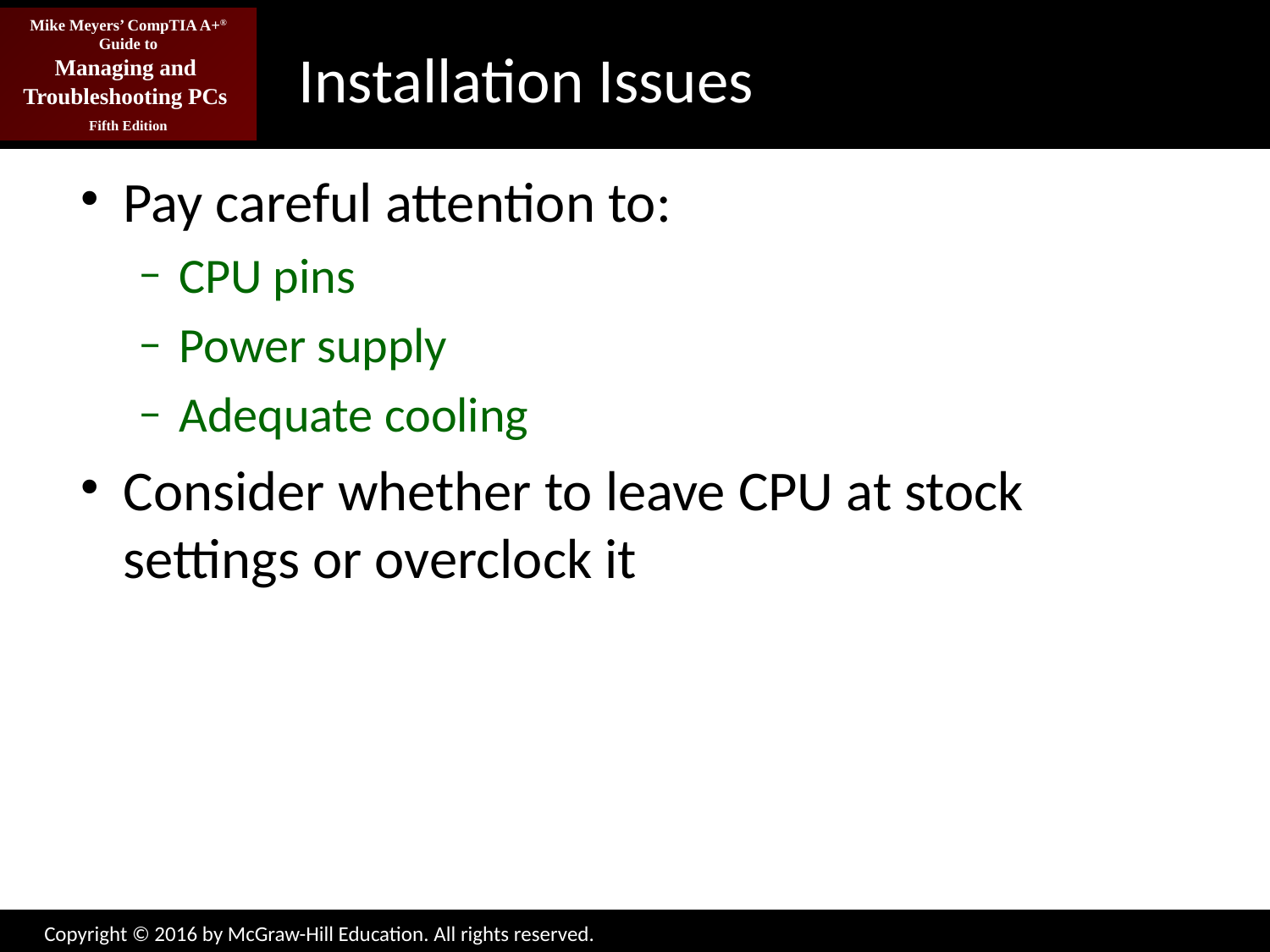

# Installation Issues
Pay careful attention to:
CPU pins
Power supply
Adequate cooling
Consider whether to leave CPU at stock settings or overclock it